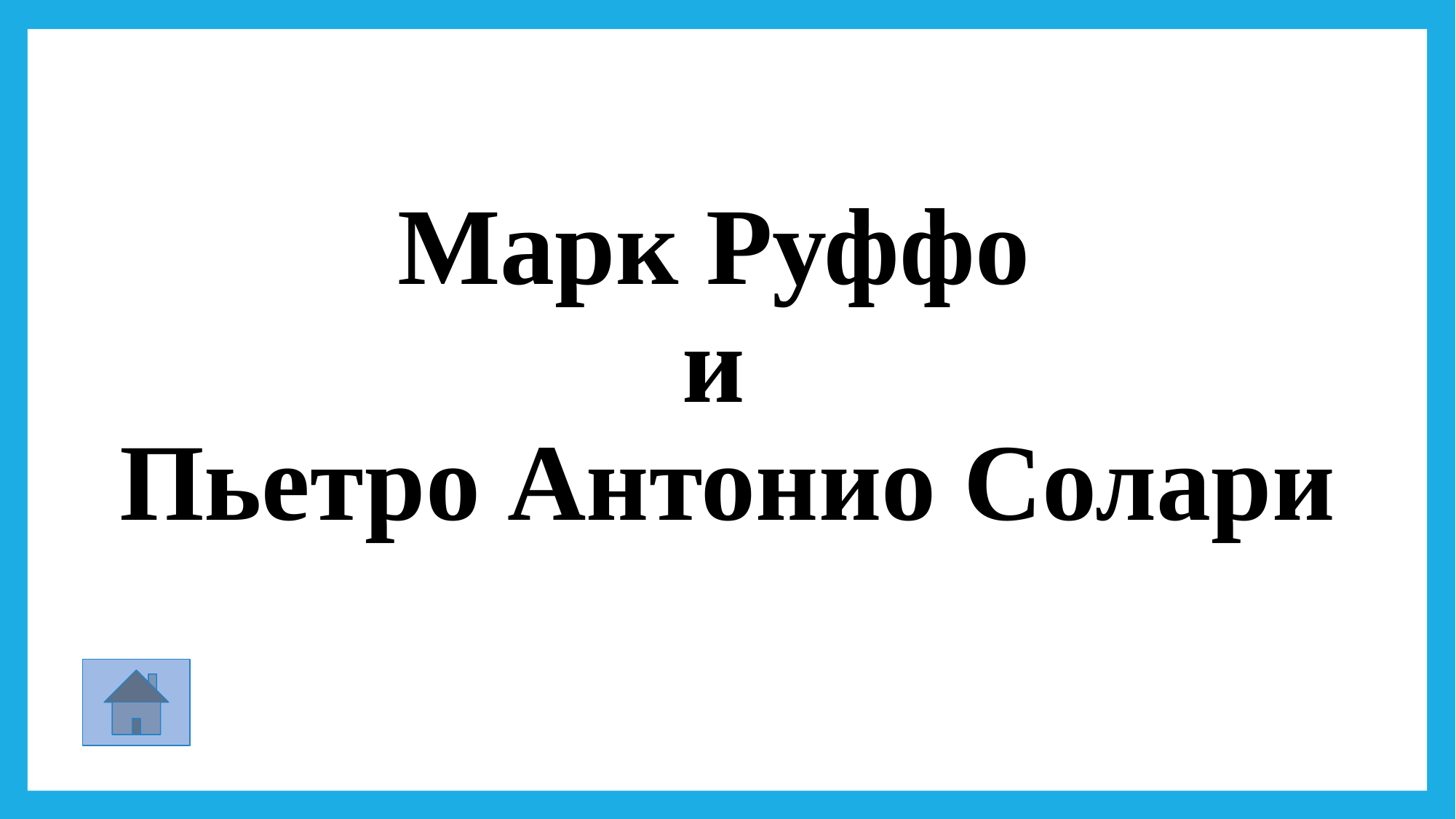

# Марк Руффо и Пьетро Антонио Солари